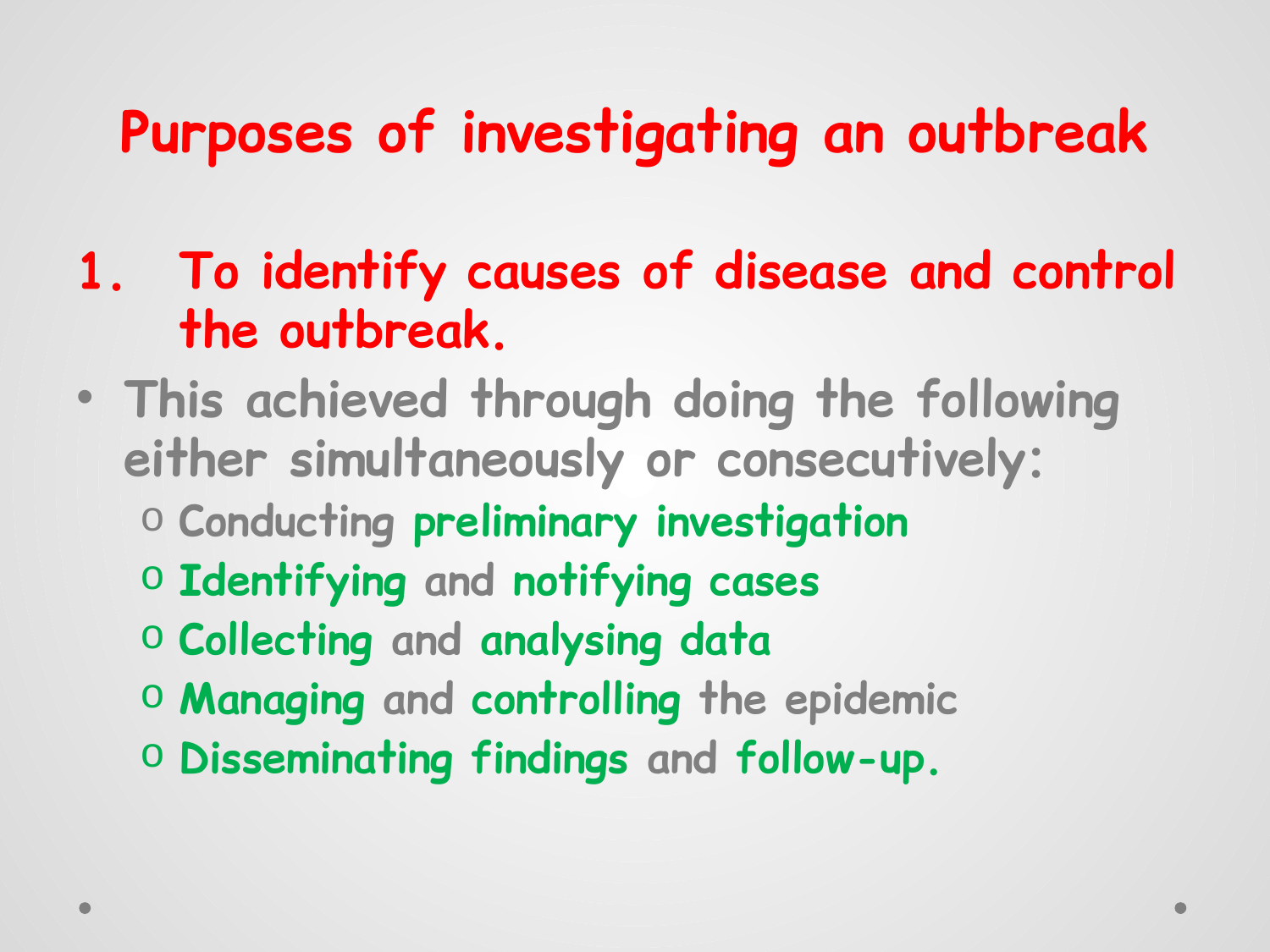

# Purposes of investigating an outbreak
To identify causes of disease and control the outbreak.
This achieved through doing the following either simultaneously or consecutively:
Conducting preliminary investigation
Identifying and notifying cases
Collecting and analysing data
Managing and controlling the epidemic
Disseminating findings and follow-up.